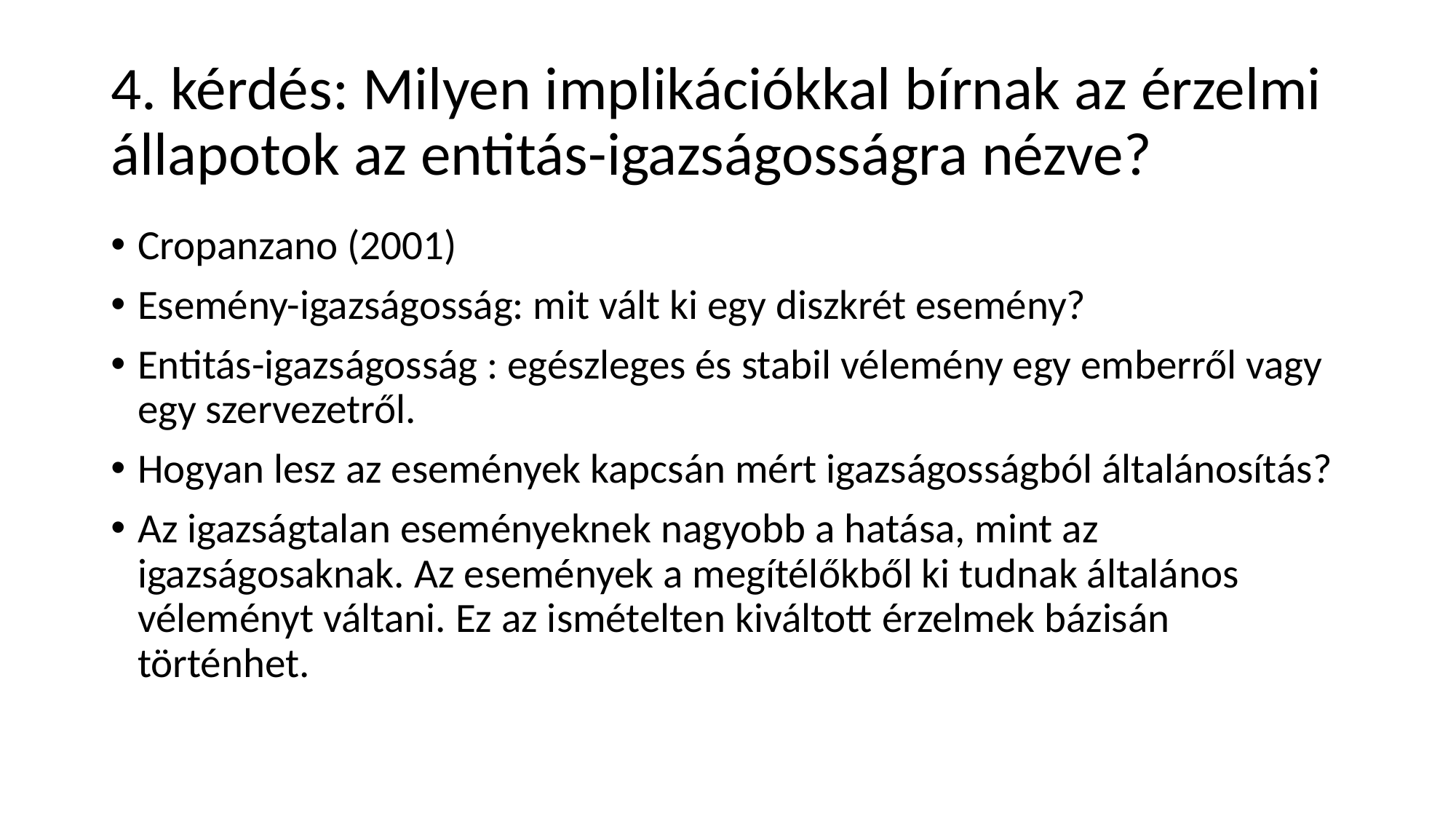

# 4. kérdés: Milyen implikációkkal bírnak az érzelmi állapotok az entitás-igazságosságra nézve?
Cropanzano (2001)
Esemény-igazságosság: mit vált ki egy diszkrét esemény?
Entitás-igazságosság : egészleges és stabil vélemény egy emberről vagy egy szervezetről.
Hogyan lesz az események kapcsán mért igazságosságból általánosítás?
Az igazságtalan eseményeknek nagyobb a hatása, mint az igazságosaknak. Az események a megítélőkből ki tudnak általános véleményt váltani. Ez az ismételten kiváltott érzelmek bázisán történhet.